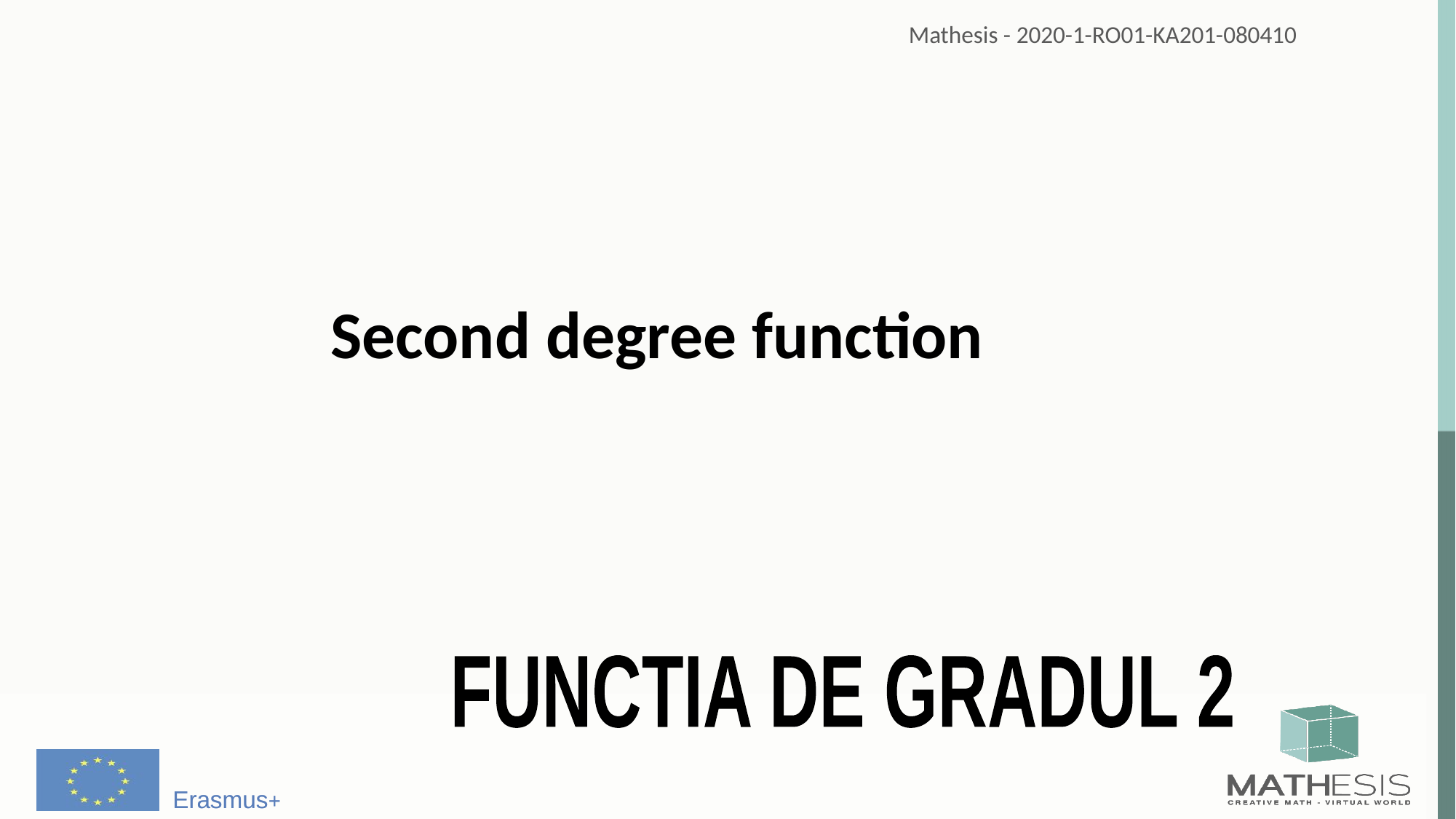

Second degree function
FUNCTIA DE GRADUL 2